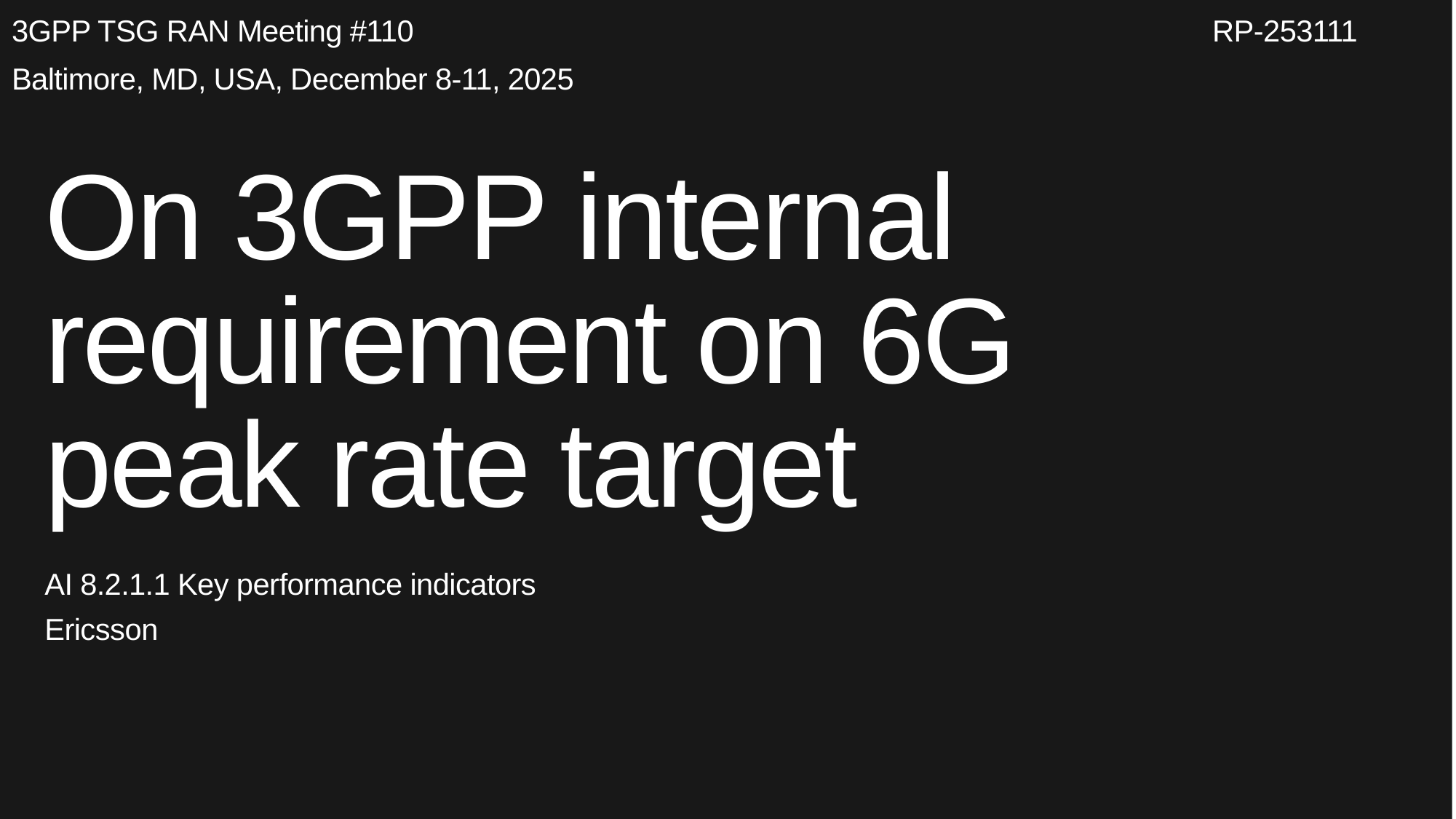

3GPP TSG RAN Meeting #110								RP-253111
Baltimore, MD, USA, December 8-11, 2025

# On 3GPP internal requirement on 6G peak rate target
AI 8.2.1.1 Key performance indicators
Ericsson